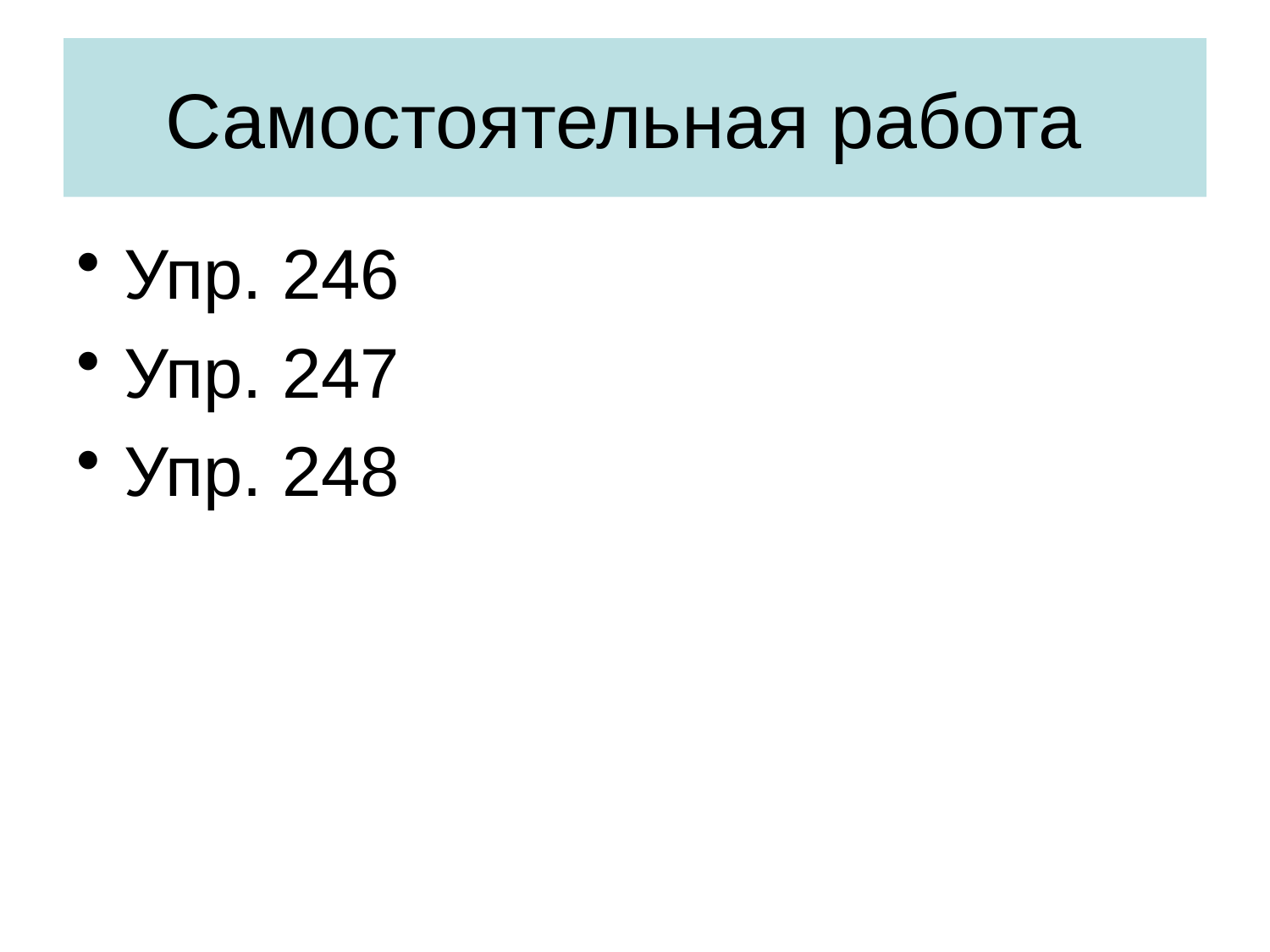

# Самостоятельная работа
Упр. 246
Упр. 247
Упр. 248